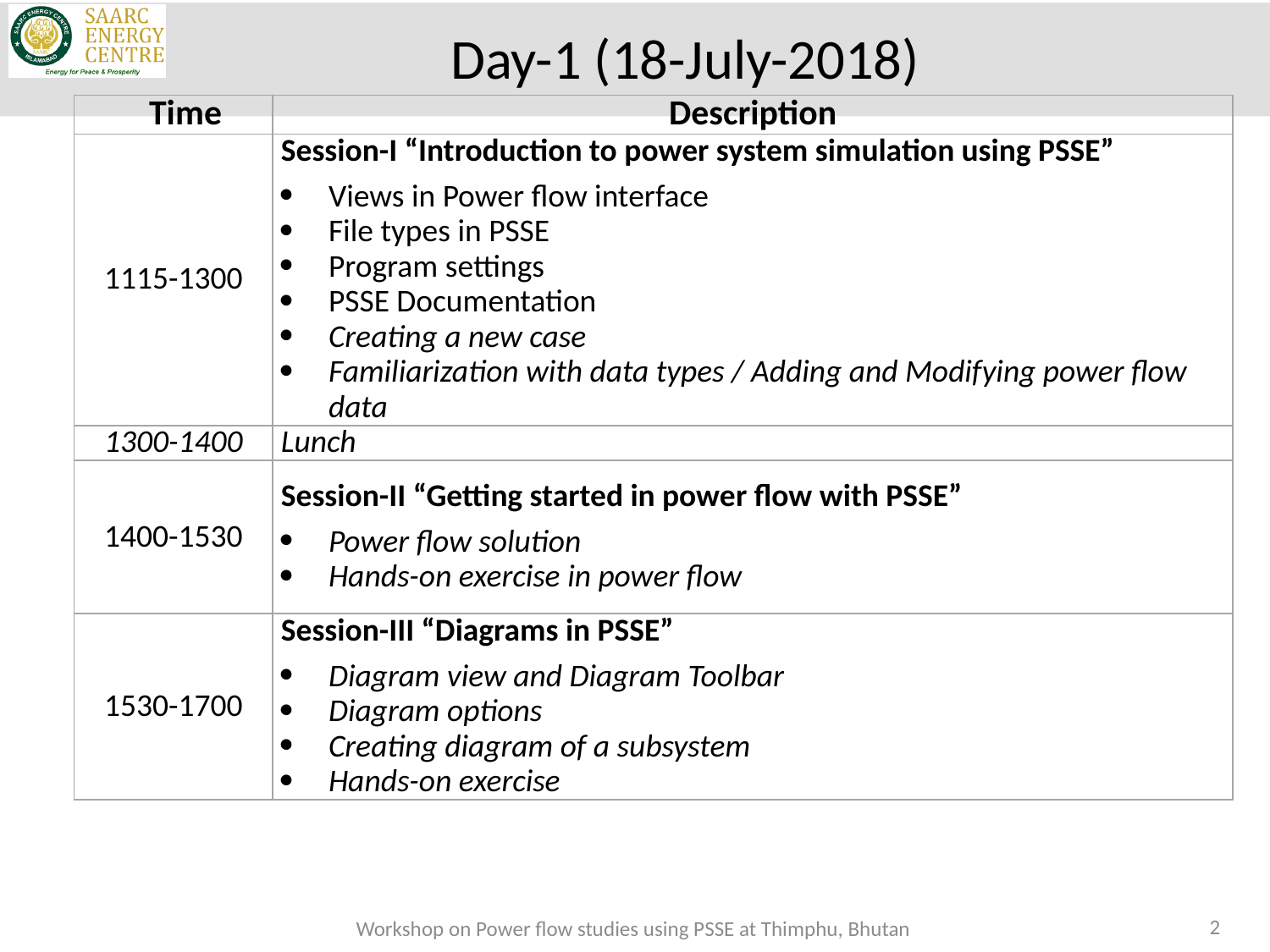

# Day-1 (18-July-2018)
| Time | Description |
| --- | --- |
| 1115-1300 | Session-I “Introduction to power system simulation using PSSE” Views in Power flow interface File types in PSSE Program settings PSSE Documentation Creating a new case Familiarization with data types / Adding and Modifying power flow data |
| 1300-1400 | Lunch |
| 1400-1530 | Session-II “Getting started in power flow with PSSE” Power flow solution Hands-on exercise in power flow |
| 1530-1700 | Session-III “Diagrams in PSSE” Diagram view and Diagram Toolbar Diagram options Creating diagram of a subsystem Hands-on exercise |
2
Workshop on Power flow studies using PSSE at Thimphu, Bhutan